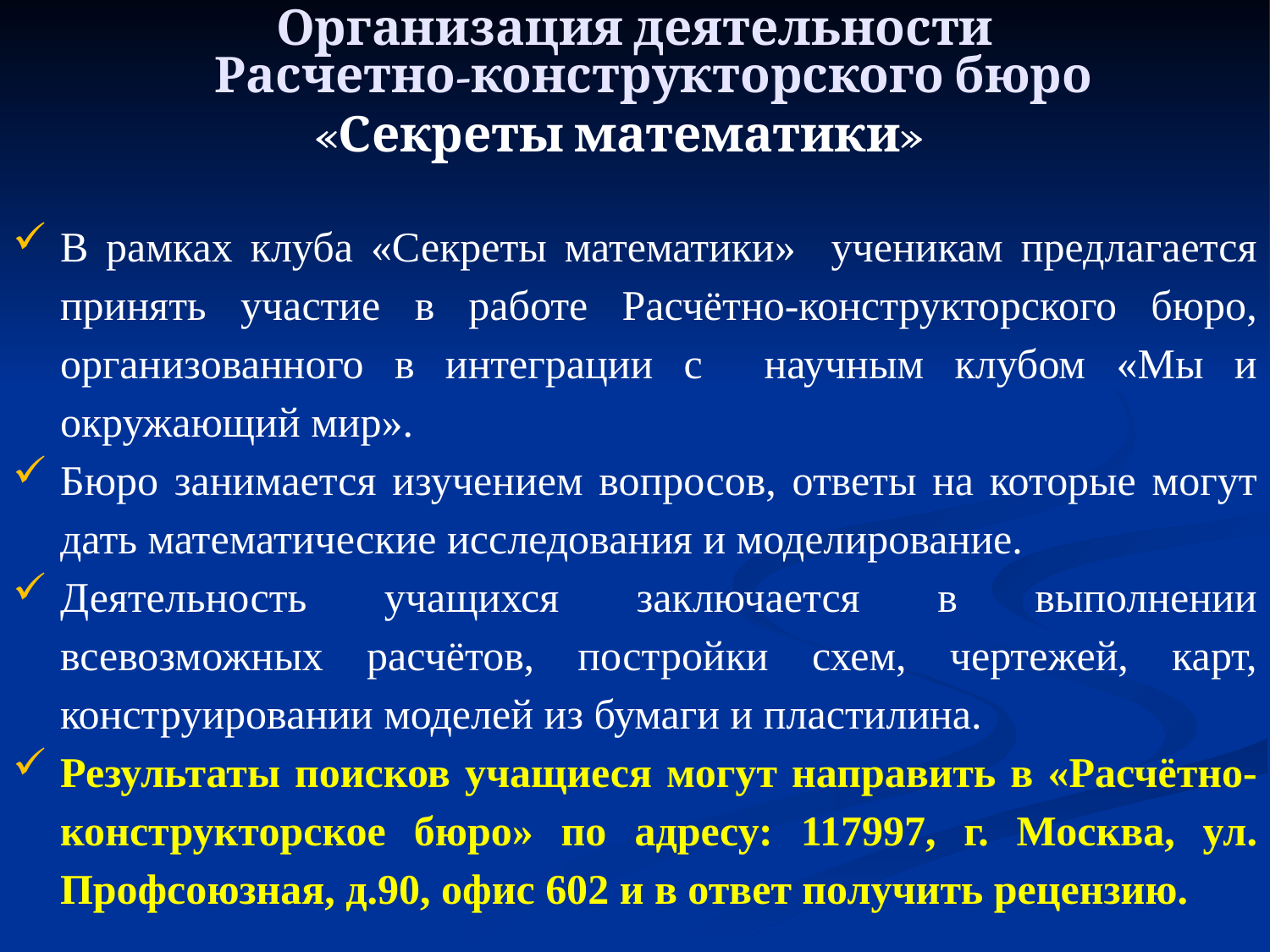

Организация деятельности
Расчетно-конструкторского бюро
«Секреты математики»
В рамках клуба «Секреты математики»  ученикам предлагается принять участие в работе Расчётно-конструкторского бюро, организованного в интеграции с  научным клубом «Мы и окружающий мир».
Бюро занимается изучением вопросов, ответы на которые могут дать математические исследования и моделирование.
Деятельность учащихся заключается в выполнении всевозможных расчётов, постройки схем, чертежей, карт, конструировании моделей из бумаги и пластилина.
Результаты поисков учащиеся могут направить в «Расчётно-конструкторское бюро» по адресу: 117997, г. Москва, ул. Профсоюзная, д.90, офис 602 и в ответ получить рецензию.